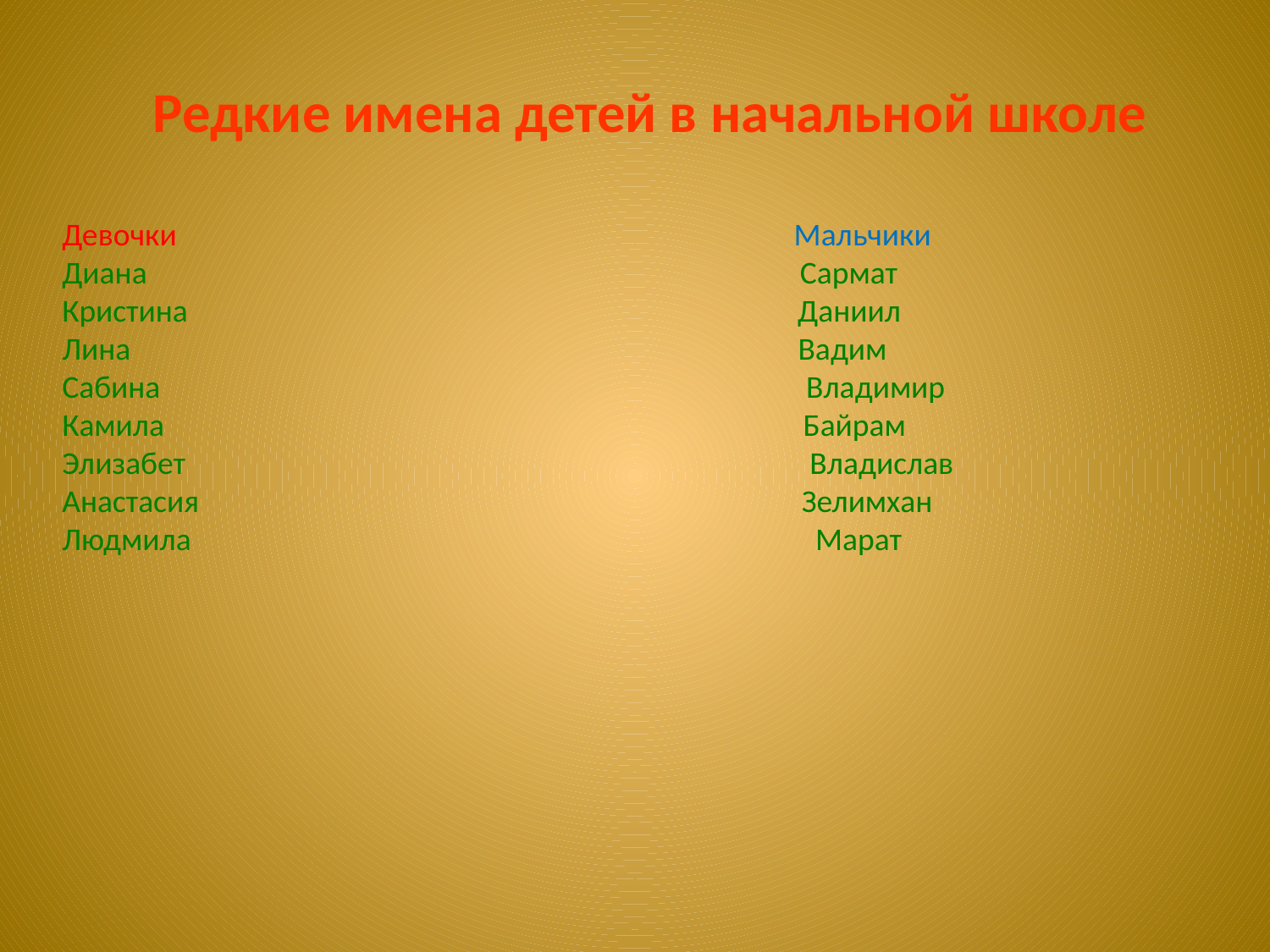

Редкие имена детей в начальной школе
Девочки                                                                                      Мальчики
Диана                                                                                           Сармат
Кристина                                                                                     Даниил
Лина                                                                                             Вадим
Сабина                                                                                          Владимир
Камила                                                                                         Байрам
Элизабет                                                                                       Владислав
Анастасия                                                                                    Зелимхан
Людмила                                                                                       Марат